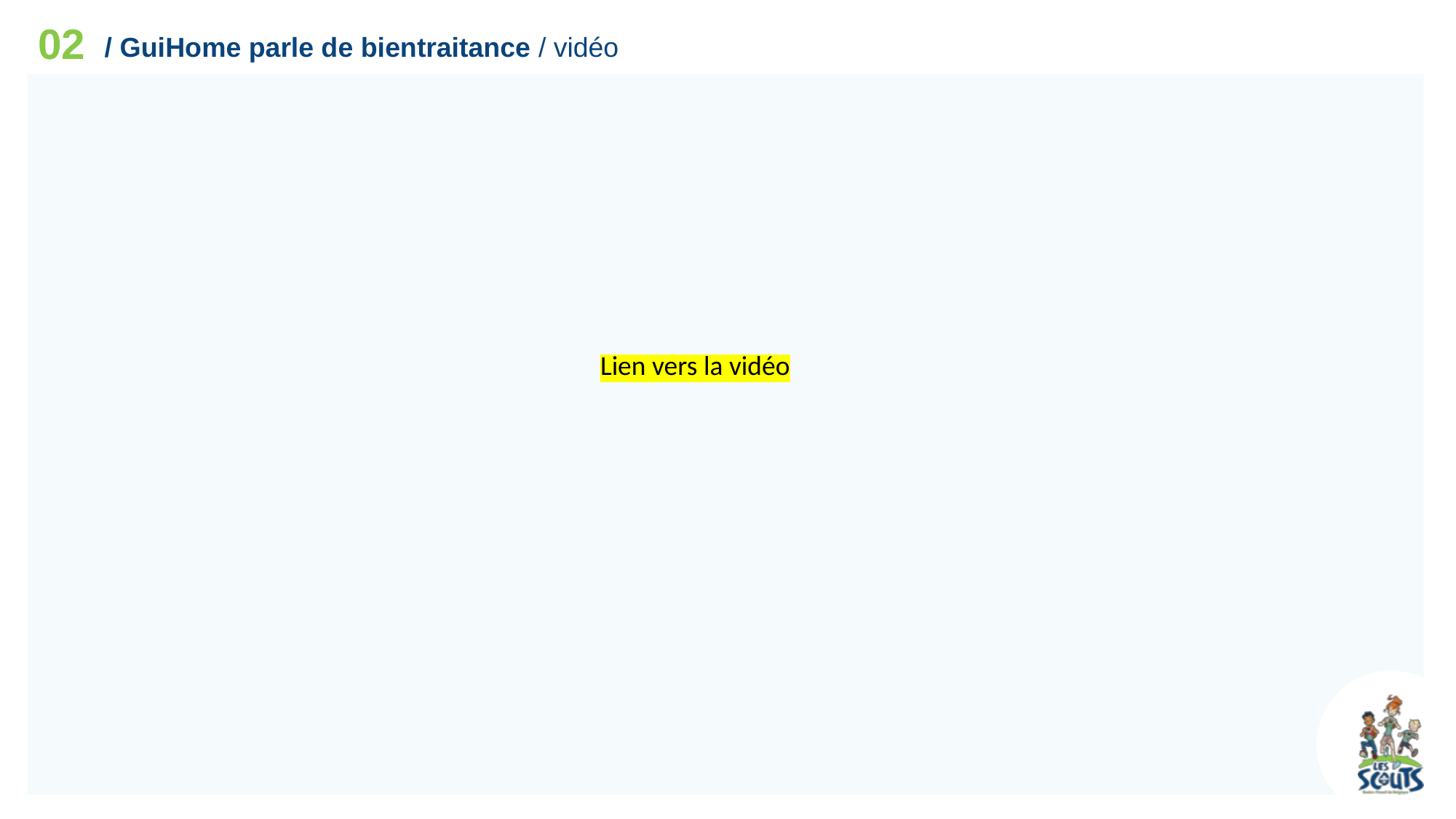

02
/ GuiHome parle de bientraitance / vidéo
Lien vers la vidéo